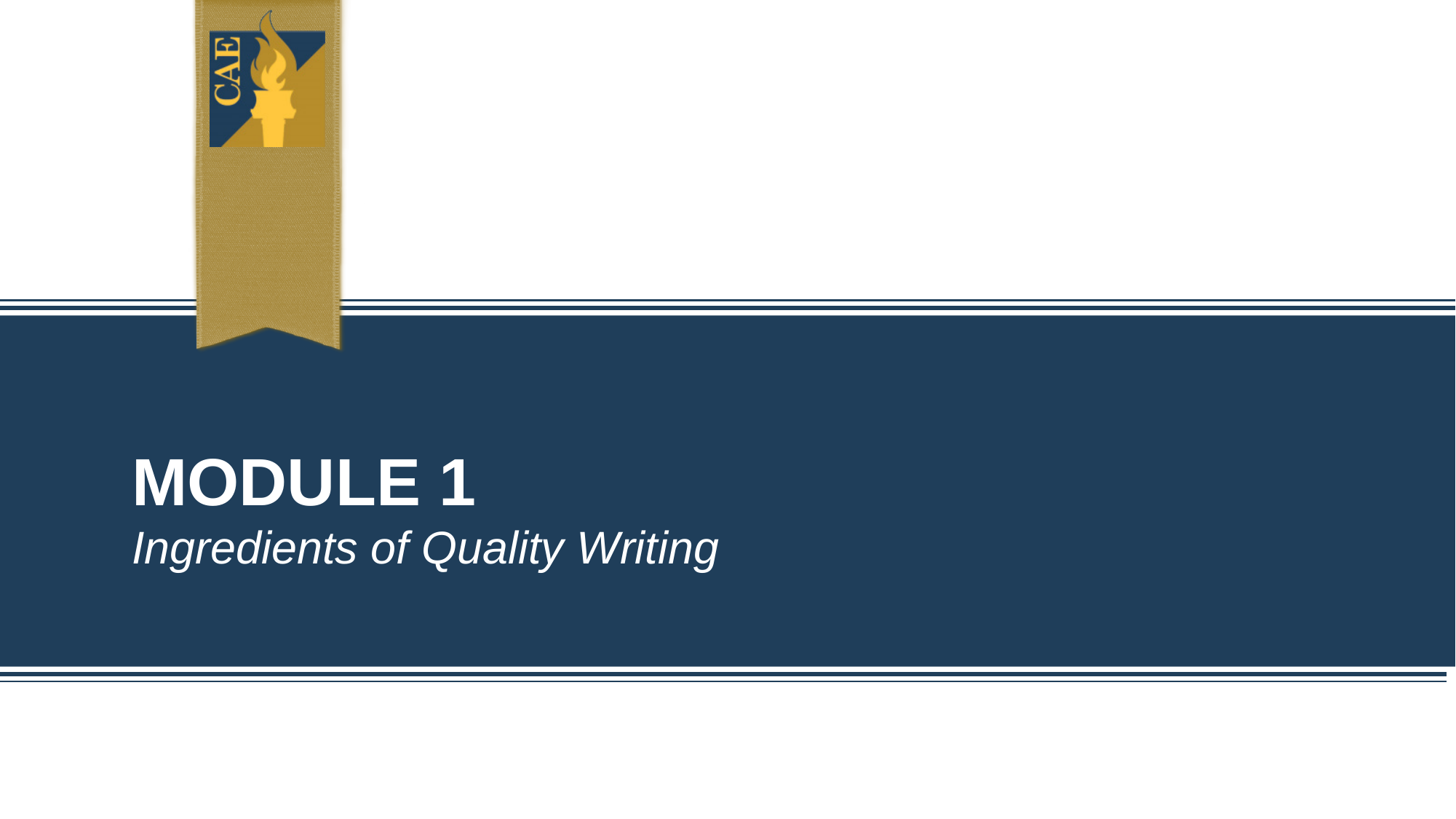

# Module 1
Ingredients of Quality Writing